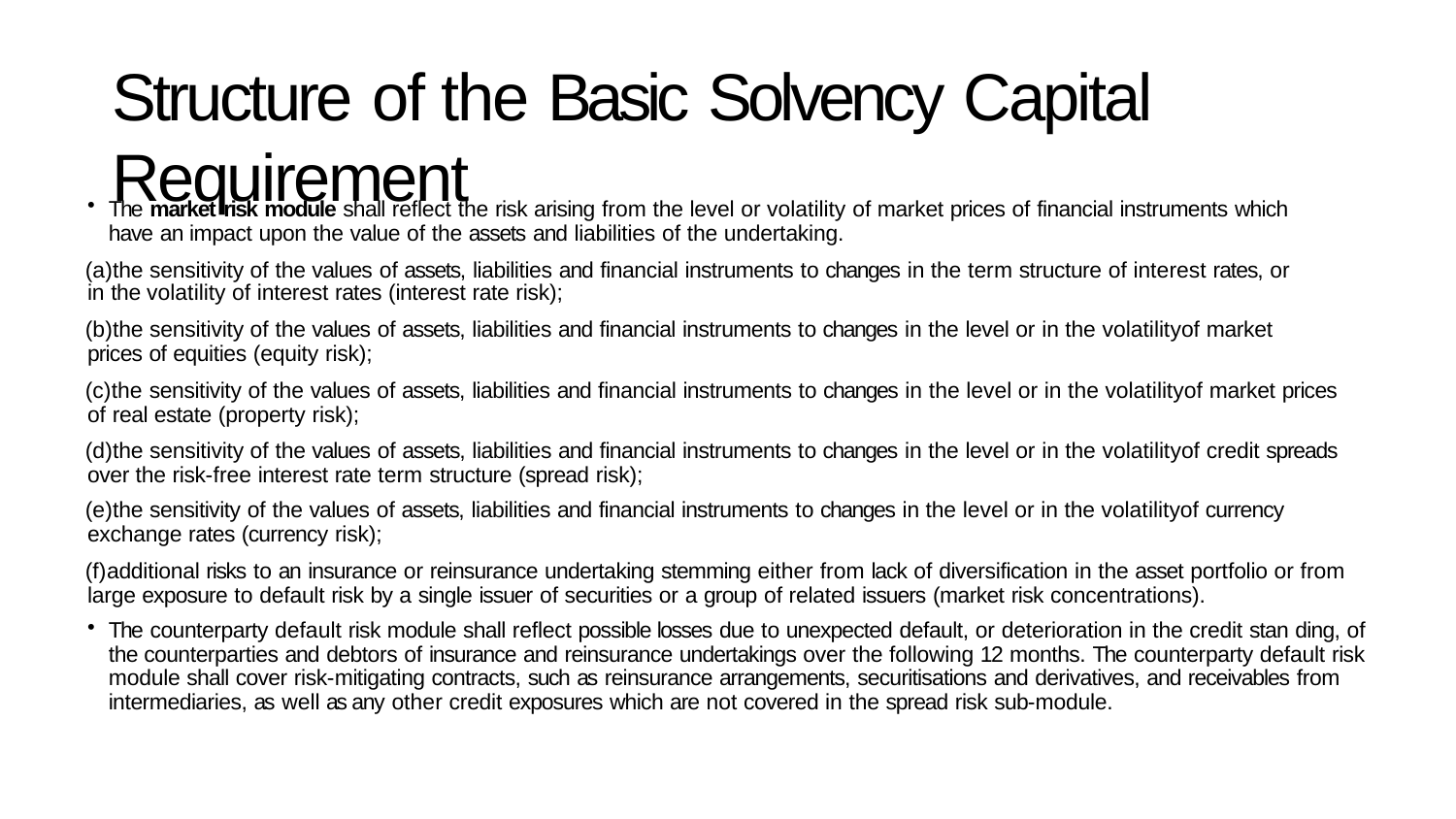

# Structure of the Basic Solvency Capital Requirement
The market risk module shall reflect the risk arising from the level or volatility of market prices of financial instruments which have an impact upon the value of the assets and liabilities of the undertaking.
the sensitivity of the values of assets, liabilities and financial instruments to changes in the term structure of interest rates, or in the volatility of interest rates (interest rate risk);
the sensitivity of the values of assets, liabilities and financial instruments to changes in the level or in the volatilityof market prices of equities (equity risk);
the sensitivity of the values of assets, liabilities and financial instruments to changes in the level or in the volatilityof market prices of real estate (property risk);
the sensitivity of the values of assets, liabilities and financial instruments to changes in the level or in the volatilityof credit spreads over the risk-free interest rate term structure (spread risk);
the sensitivity of the values of assets, liabilities and financial instruments to changes in the level or in the volatilityof currency exchange rates (currency risk);
additional risks to an insurance or reinsurance undertaking stemming either from lack of diversification in the asset portfolio or from large exposure to default risk by a single issuer of securities or a group of related issuers (market risk concentrations).
The counterparty default risk module shall reflect possible losses due to unexpected default, or deterioration in the credit stan ding, of the counterparties and debtors of insurance and reinsurance undertakings over the following 12 months. The counterparty default risk module shall cover risk-mitigating contracts, such as reinsurance arrangements, securitisations and derivatives, and receivables from intermediaries, as well as any other credit exposures which are not covered in the spread risk sub-module.